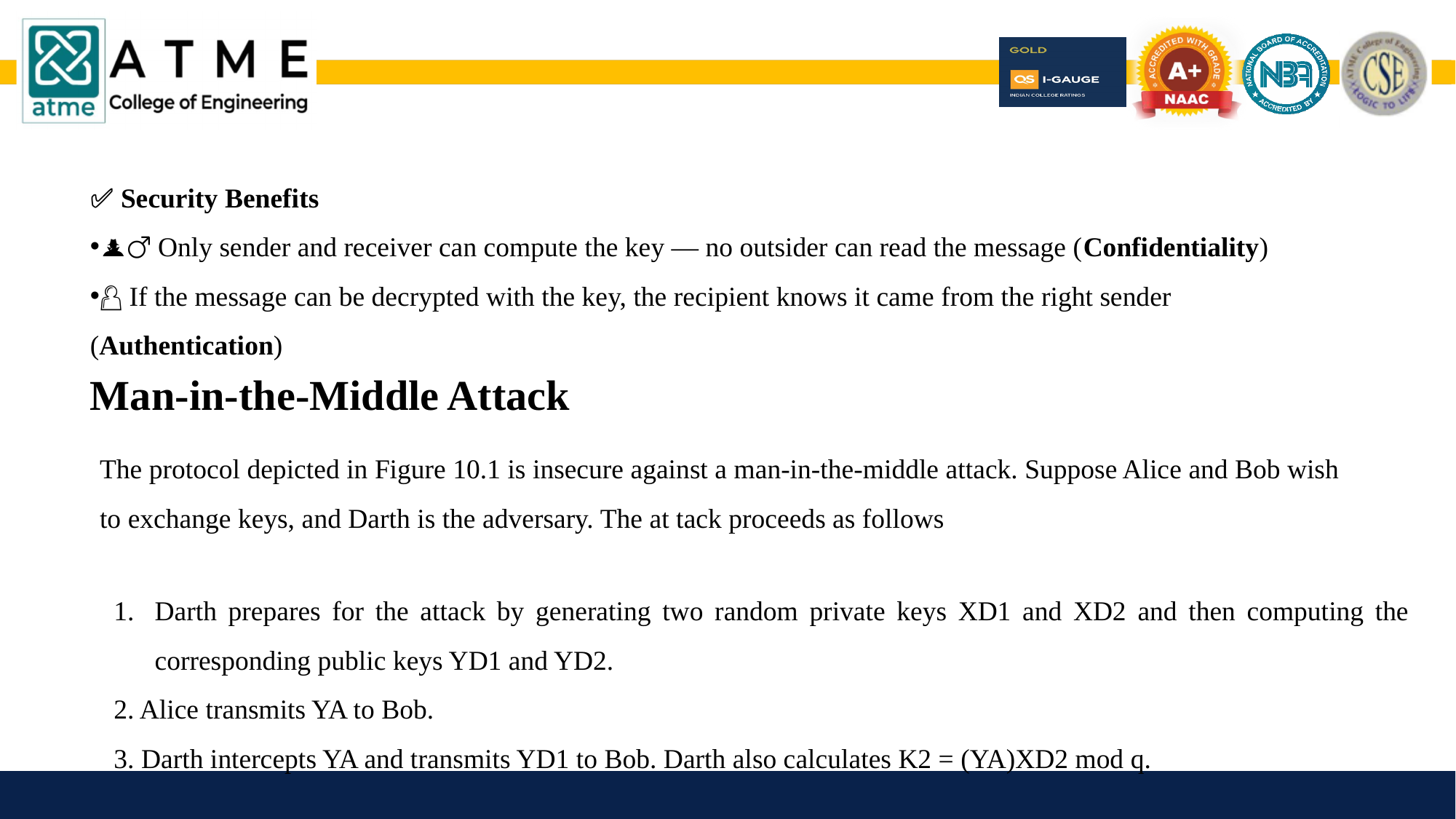

✅ Security Benefits
🕵️‍♂️ Only sender and receiver can compute the key — no outsider can read the message (Confidentiality)
👤 If the message can be decrypted with the key, the recipient knows it came from the right sender (Authentication)
Man-in-the-Middle Attack
The protocol depicted in Figure 10.1 is insecure against a man-in-the-middle attack. Suppose Alice and Bob wish to exchange keys, and Darth is the adversary. The at tack proceeds as follows
Darth prepares for the attack by generating two random private keys XD1 and XD2 and then computing the corresponding public keys YD1 and YD2.
2. Alice transmits YA to Bob.
3. Darth intercepts YA and transmits YD1 to Bob. Darth also calculates K2 = (YA)XD2 mod q.